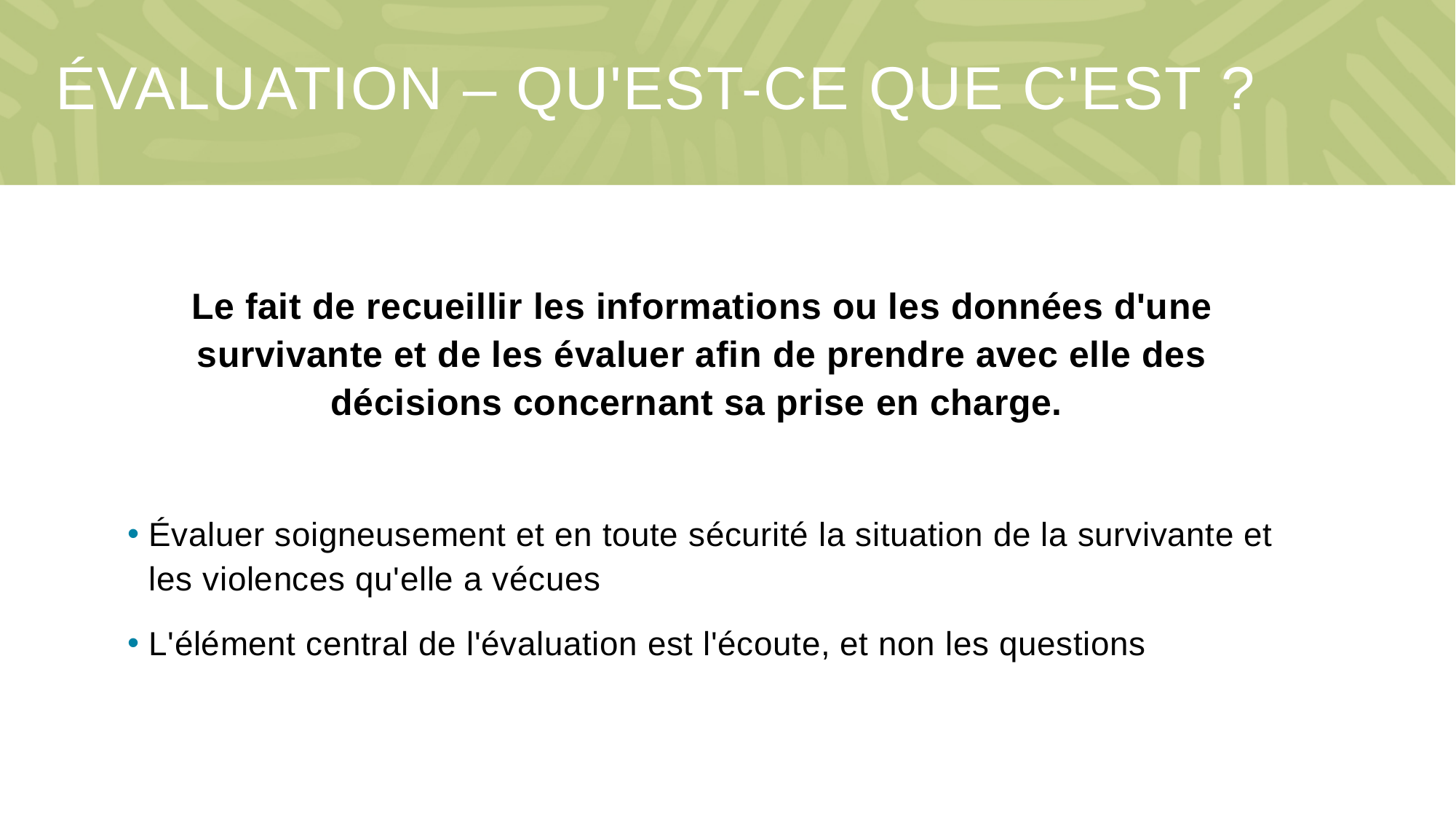

# Évaluation – Qu'est-ce que c'est ?
Le fait de recueillir les informations ou les données d'une survivante et de les évaluer afin de prendre avec elle des décisions concernant sa prise en charge.

Évaluer soigneusement et en toute sécurité la situation de la survivante et les violences qu'elle a vécues
L'élément central de l'évaluation est l'écoute, et non les questions